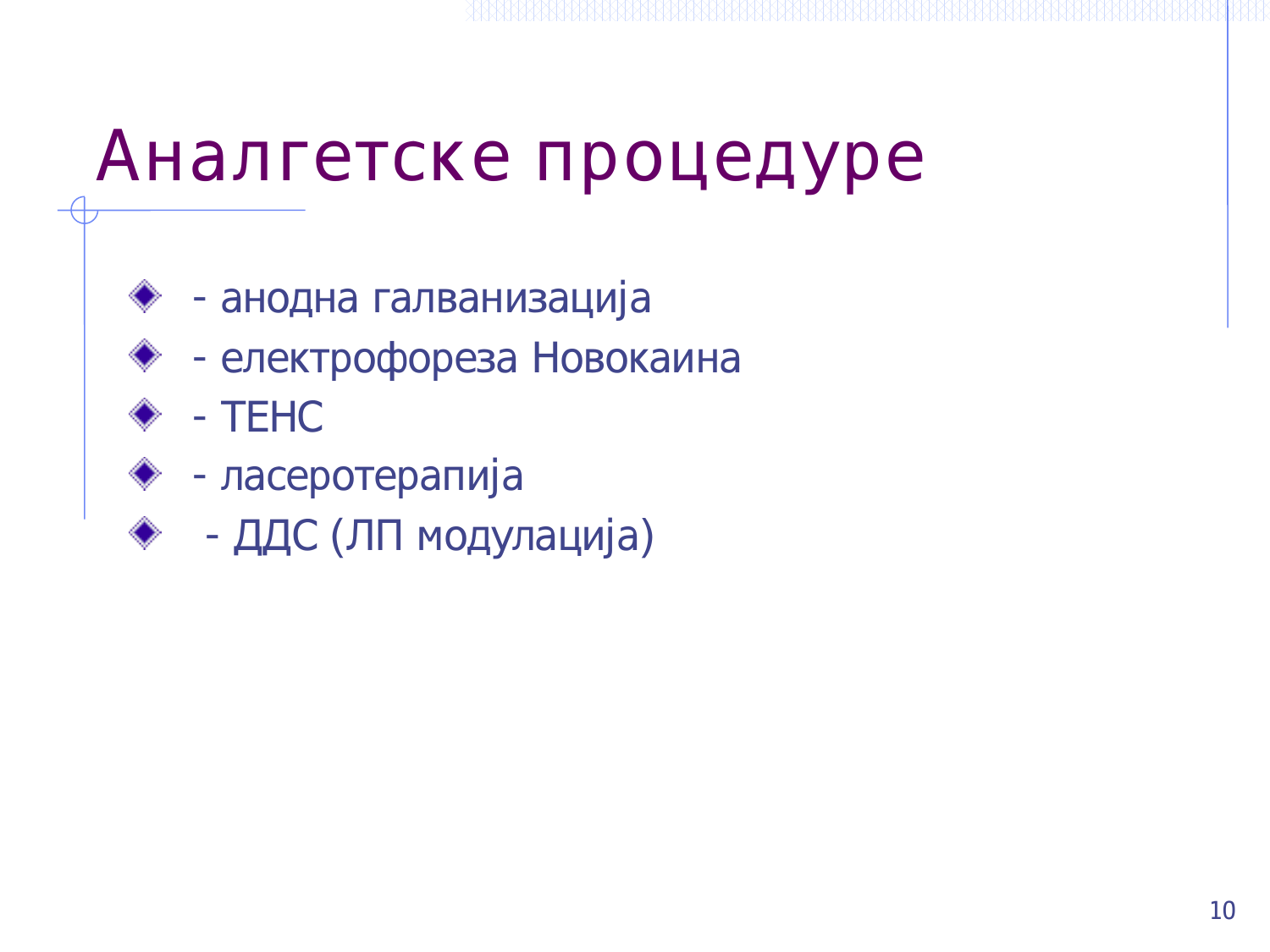

# Аналгетске процедуре
- анодна галванизација
- електрофореза Новокаина
- ТЕНС
- ласеротерапија
 - ДДС (ЛП модулација)
10